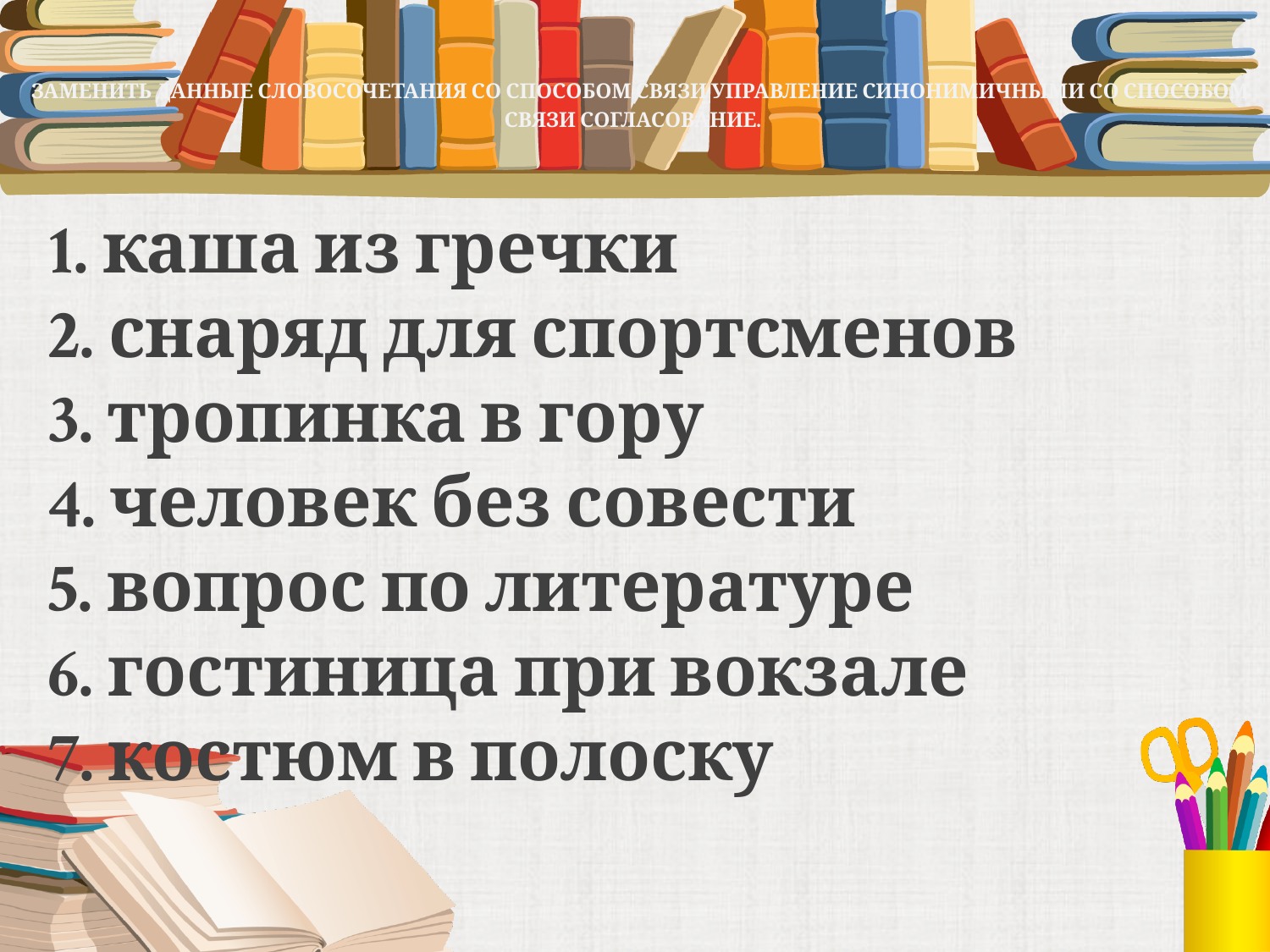

# ЗАМЕНИТЬ ДАННЫЕ СЛОВОСОЧЕТАНИЯ СО СПОСОБОМ СВЯЗИ УПРАВЛЕНИЕ СИНОНИМИЧНЫМИ СО СПОСОБОМ СВЯЗИ СОГЛАСОВАНИЕ.
1. каша из гречки
2. снаряд для спортсменов
3. тропинка в гору
4. человек без совести
5. вопрос по литературе
6. гостиница при вокзале
7. костюм в полоску